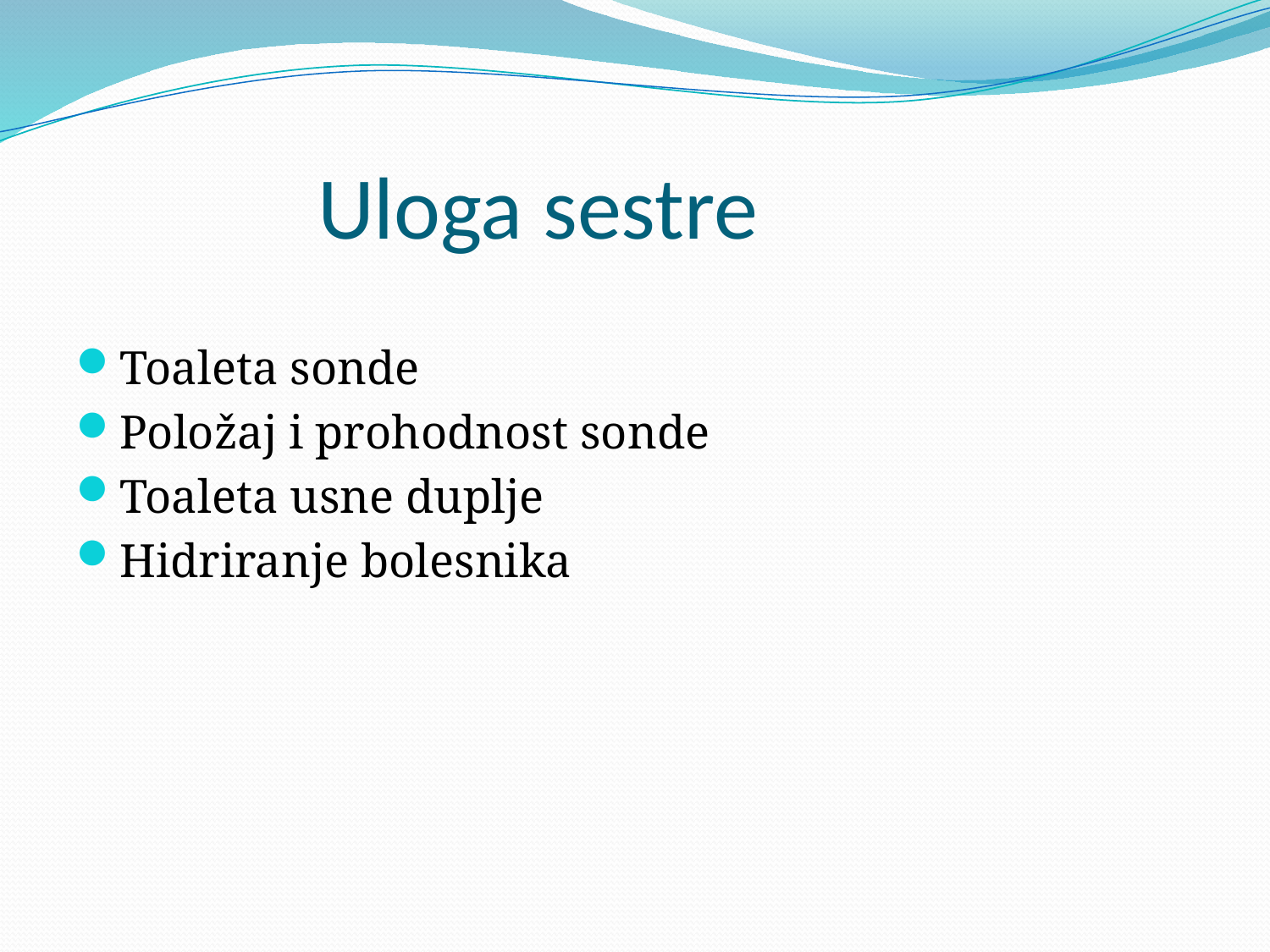

# Uloga sestre

Toaleta sonde
Položaj i prohodnost sonde
Toaleta usne duplje
Hidriranje bolesnika